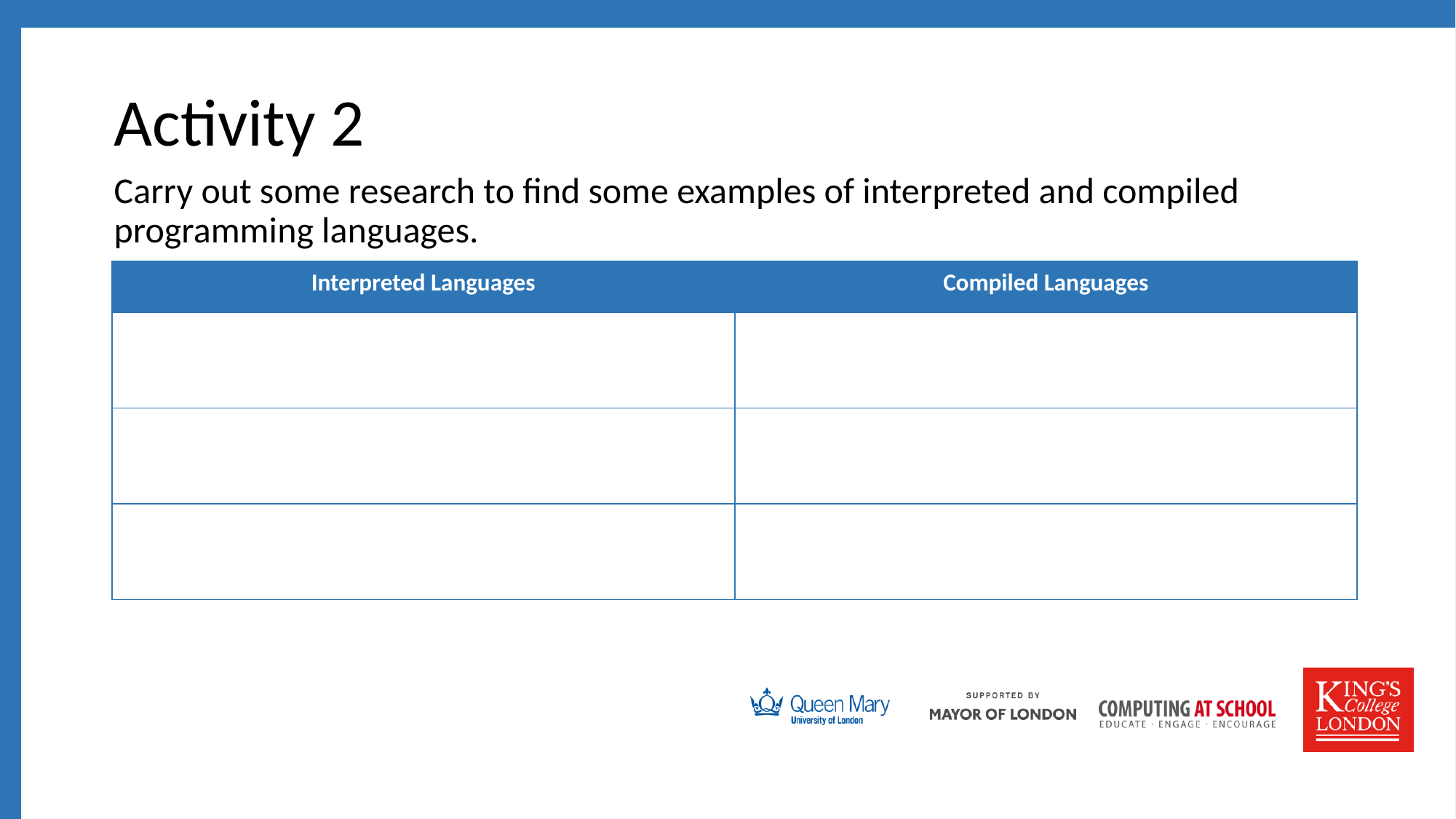

# Activity 2
Carry out some research to find some examples of interpreted and compiled programming languages.

| Interpreted Languages | Compiled Languages |
| --- | --- |
|  |  |
|  |  |
|  |  |